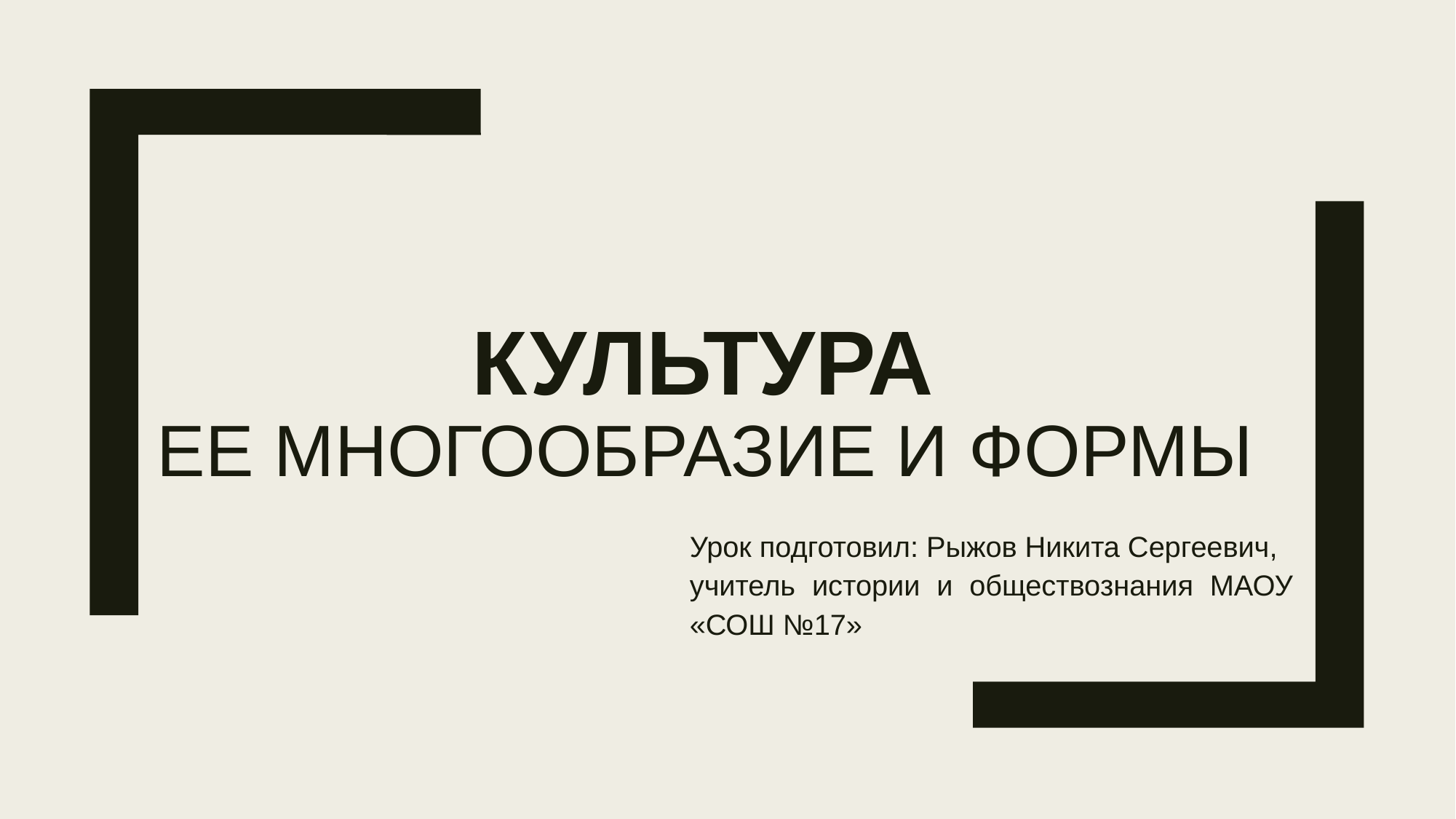

# Культура ее многообразие и формы
Урок подготовил: Рыжов Никита Сергеевич,
учитель истории и обществознания МАОУ «СОШ №17»